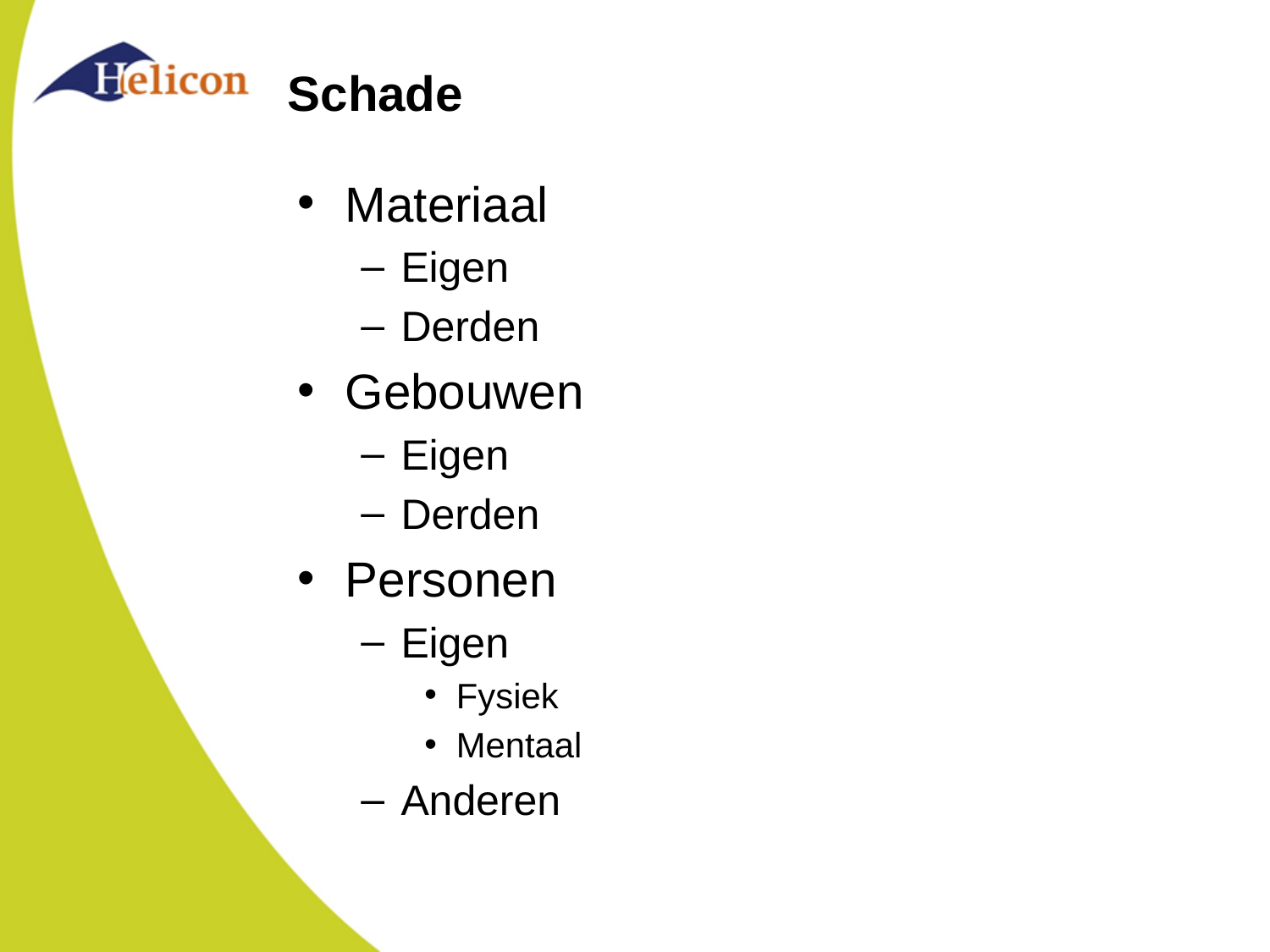

# Schade
Materiaal
Eigen
Derden
Gebouwen
Eigen
Derden
Personen
Eigen
Fysiek
Mentaal
Anderen